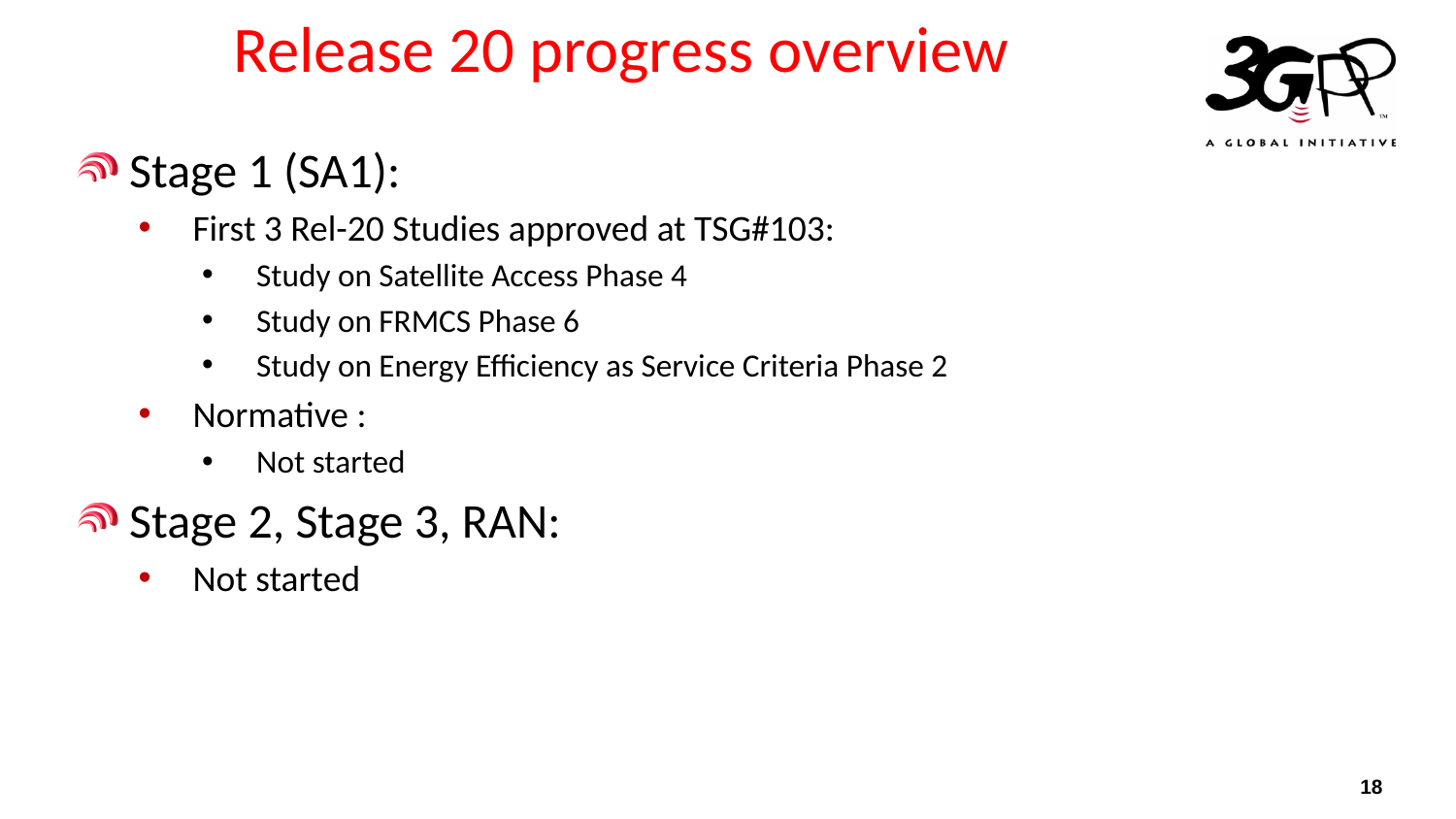

# Release 20 progress overview
Stage 1 (SA1):
First 3 Rel-20 Studies approved at TSG#103:
Study on Satellite Access Phase 4
Study on FRMCS Phase 6
Study on Energy Efficiency as Service Criteria Phase 2
Normative :
Not started
Stage 2, Stage 3, RAN:
Not started